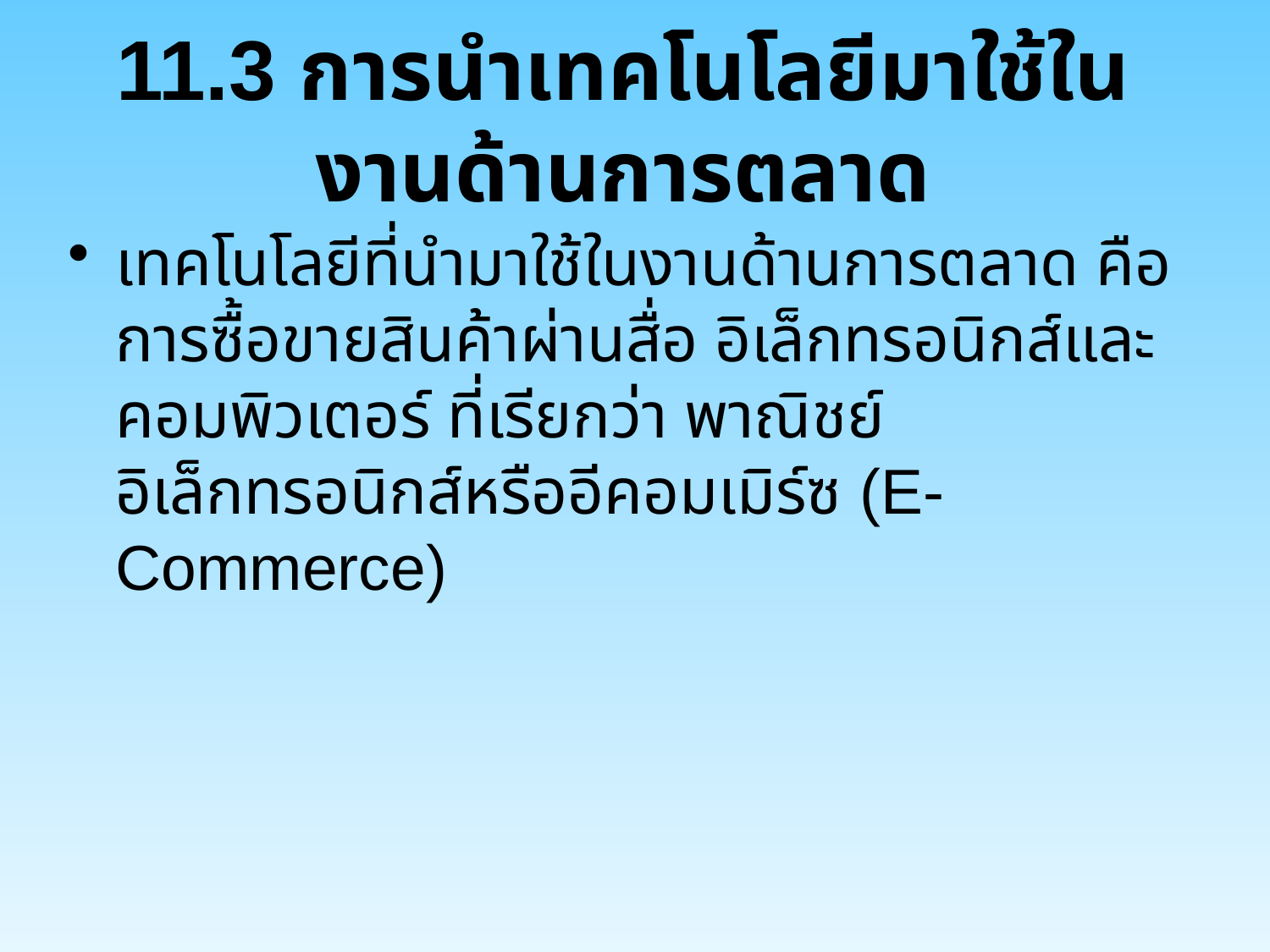

# 11.3 การนำเทคโนโลยีมาใช้ในงานด้านการตลาด
เทคโนโลยีที่นำมาใช้ในงานด้านการตลาด คือ การซื้อขายสินค้าผ่านสื่อ อิเล็กทรอนิกส์และคอมพิวเตอร์ ที่เรียกว่า พาณิชย์อิเล็กทรอนิกส์หรืออีคอมเมิร์ซ (E-Commerce)